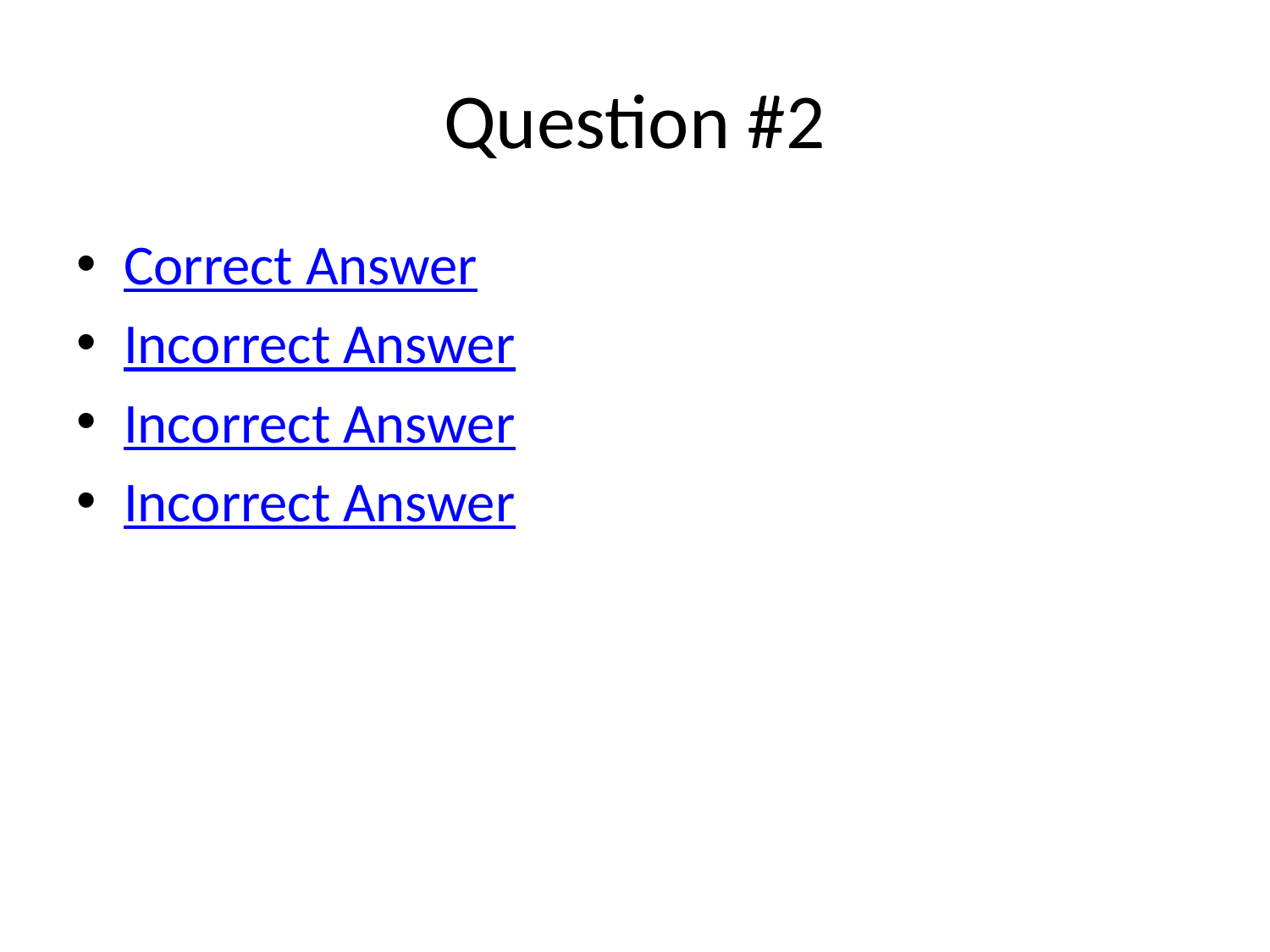

# Question #2
Correct Answer
Incorrect Answer
Incorrect Answer
Incorrect Answer